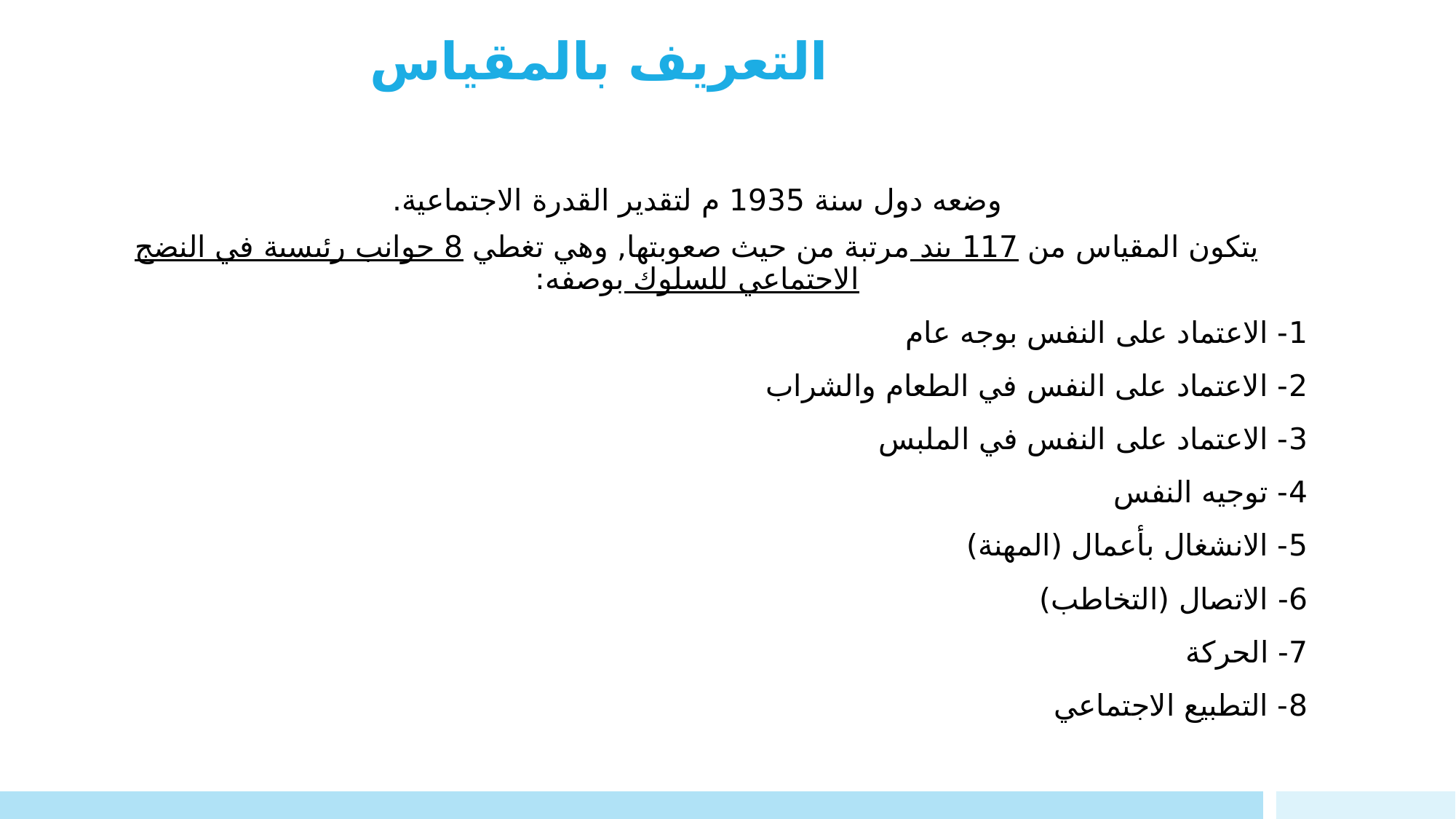

# التعريف بالمقياس

وضعه دول سنة 1935 م لتقدير القدرة الاجتماعية.
يتكون المقياس من 117 بند مرتبة من حيث صعوبتها, وهي تغطي 8 جوانب رئيسية في النضج الاجتماعي للسلوك بوصفه:
1- الاعتماد على النفس بوجه عام
2- الاعتماد على النفس في الطعام والشراب
3- الاعتماد على النفس في الملبس
4- توجيه النفس
5- الانشغال بأعمال (المهنة)
6- الاتصال (التخاطب)
7- الحركة
8- التطبيع الاجتماعي